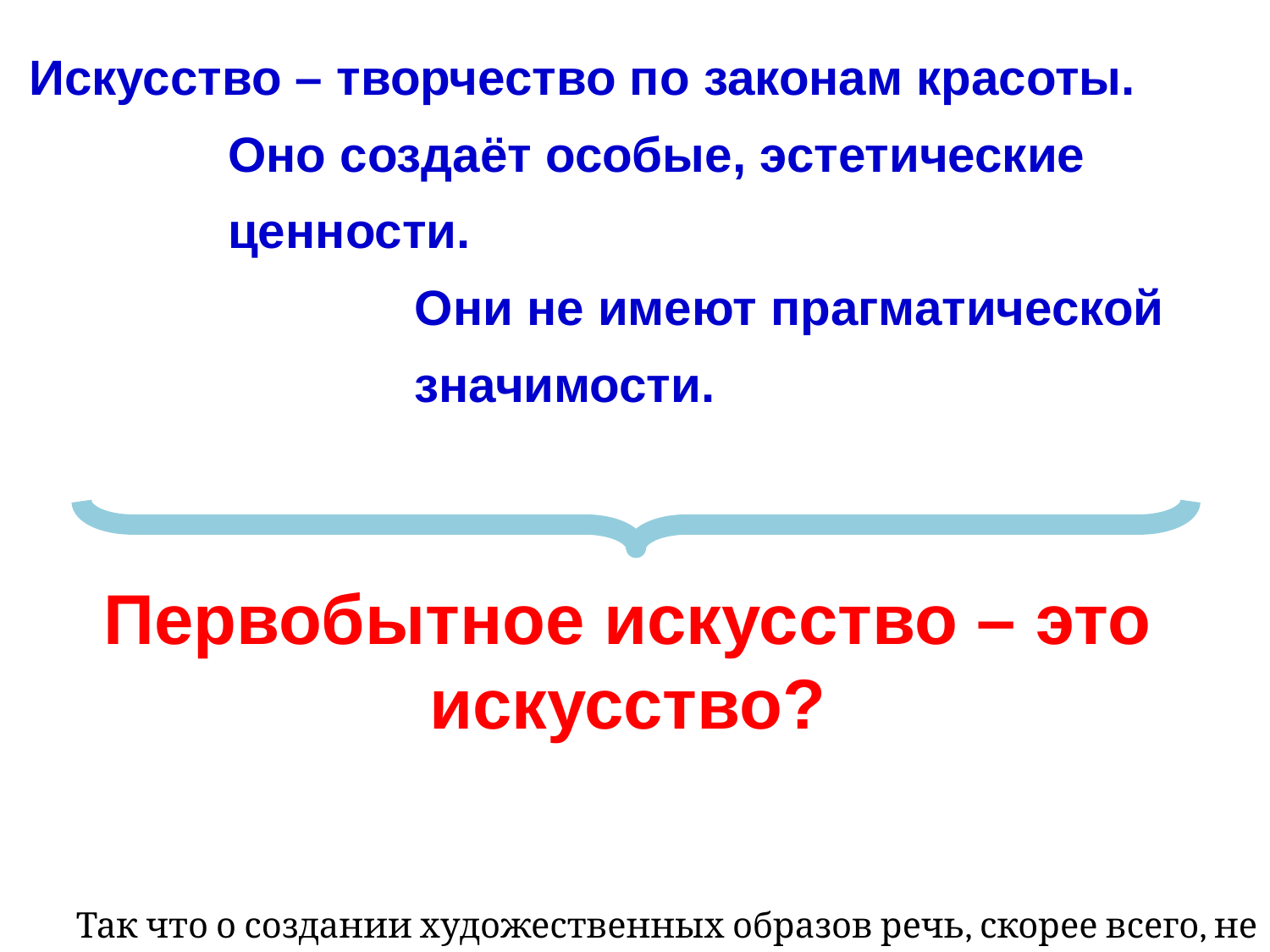

Искусство – творчество по законам красоты.
Оно создаёт особые, эстетические ценности.
Они не имеют прагматической значимости.

Первобытное искусство – это искусство?
Так что о создании художественных образов речь, скорее всего, не шла